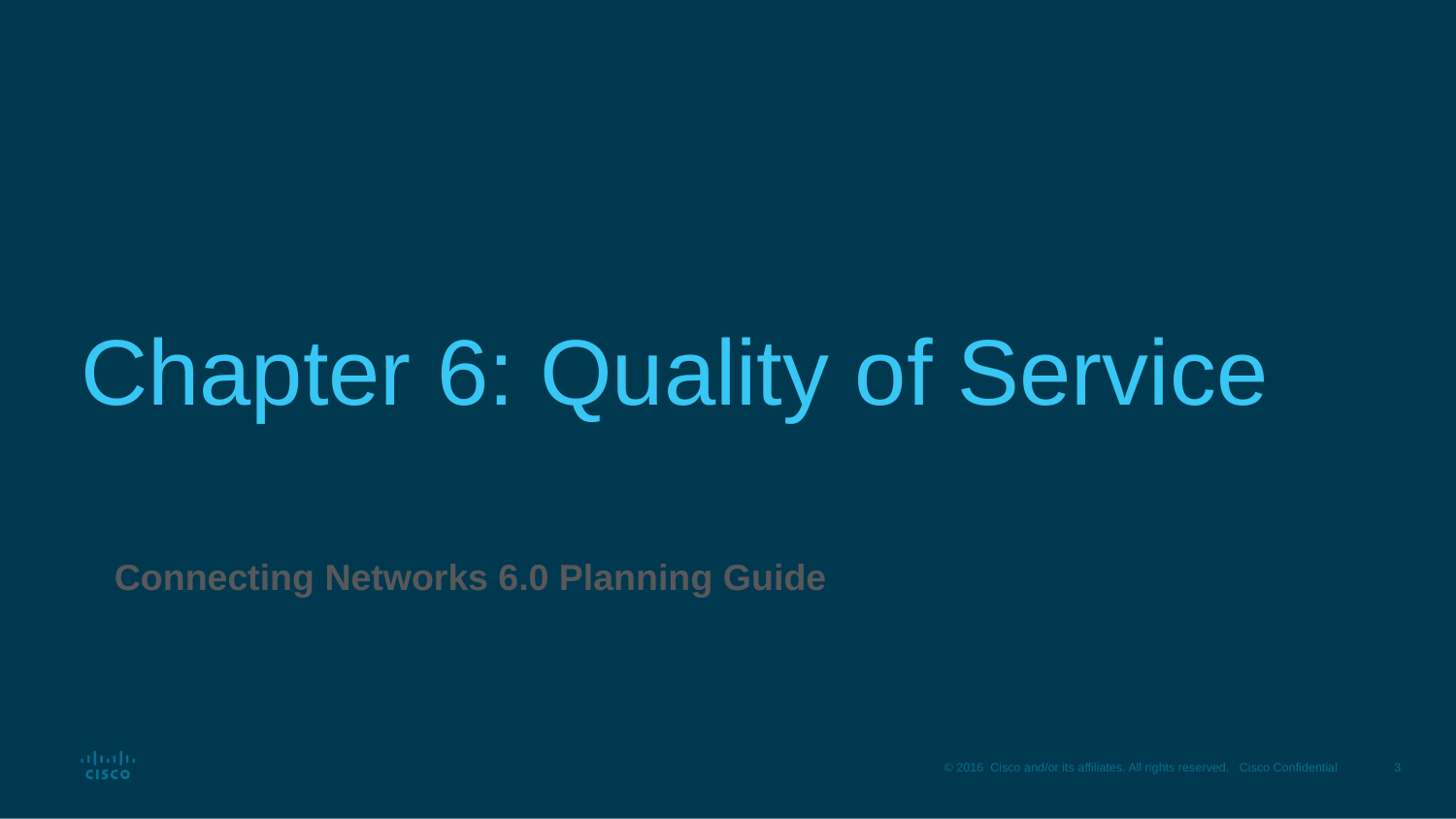

# Chapter 6: Quality of Service
Connecting Networks 6.0 Planning Guide